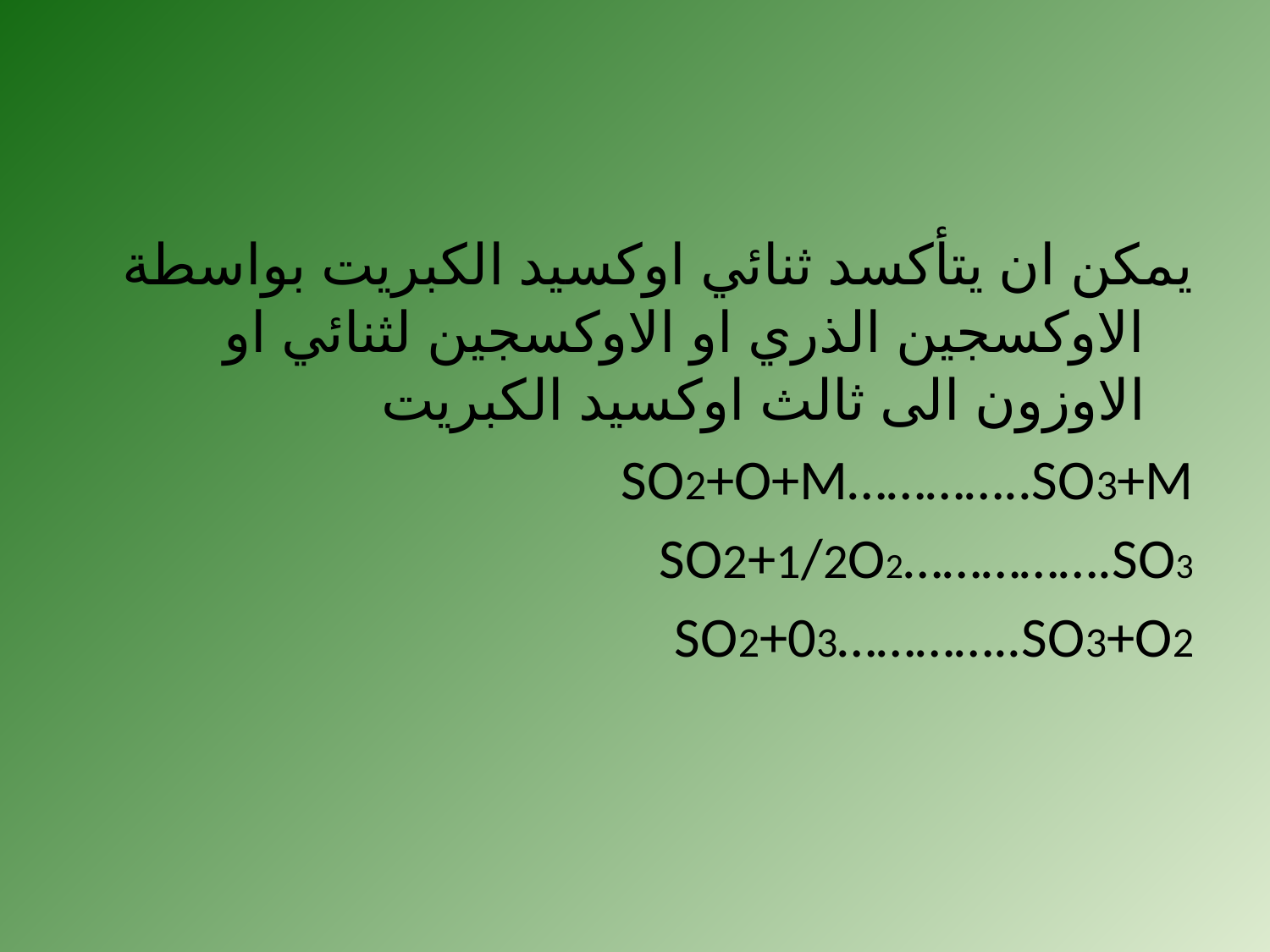

#
يمكن ان يتأكسد ثنائي اوكسيد الكبريت بواسطة الاوكسجين الذري او الاوكسجين لثنائي او الاوزون الى ثالث اوكسيد الكبريت
SO2+O+M…………..SO3+M
SO2+1/2O2…………….SO3
SO2+03…………..SO3+O2